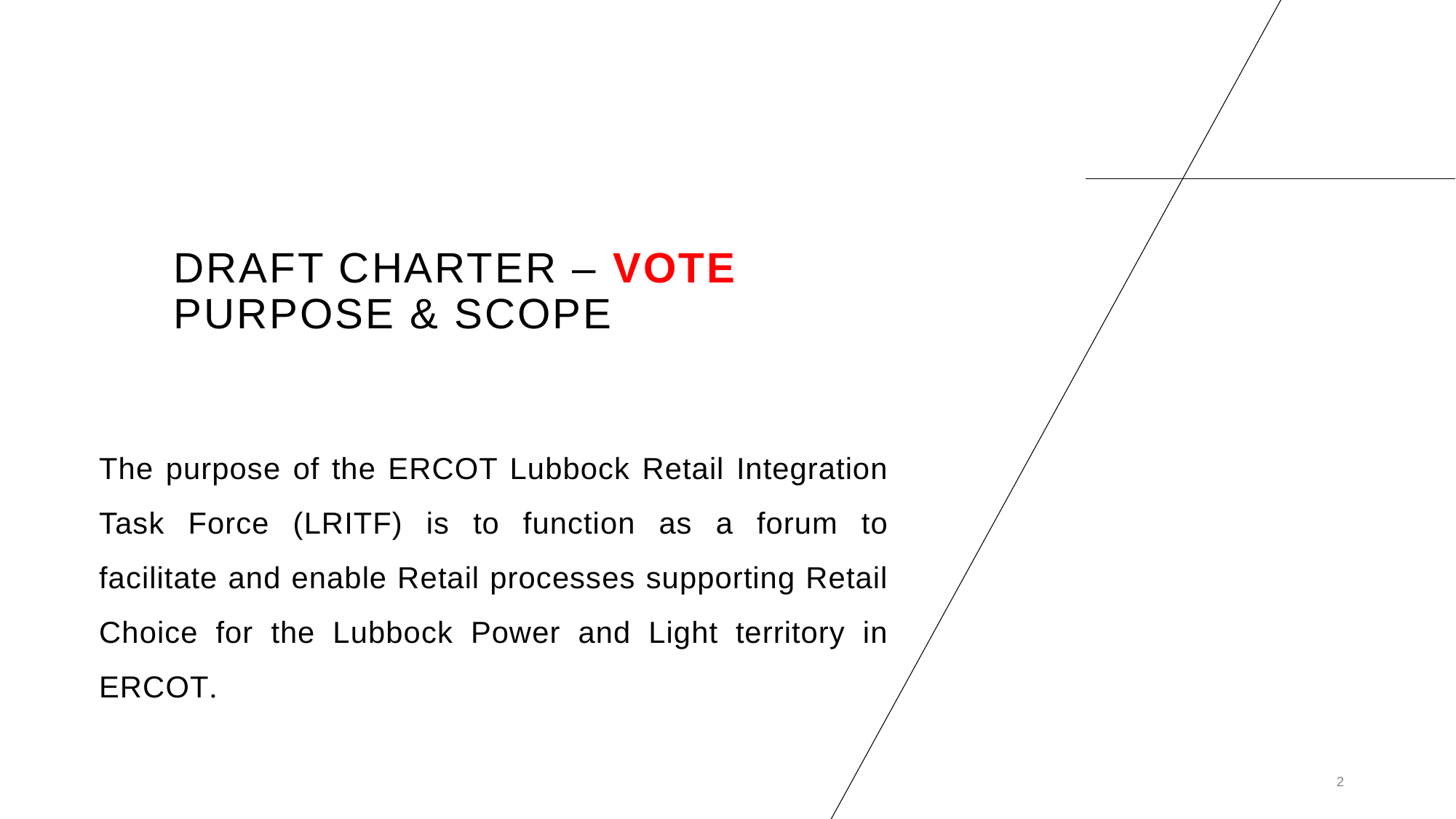

# Draft Charter – vote Purpose & scope
The purpose of the ERCOT Lubbock Retail Integration Task Force (LRITF) is to function as a forum to facilitate and enable Retail processes supporting Retail Choice for the Lubbock Power and Light territory in ERCOT.
2